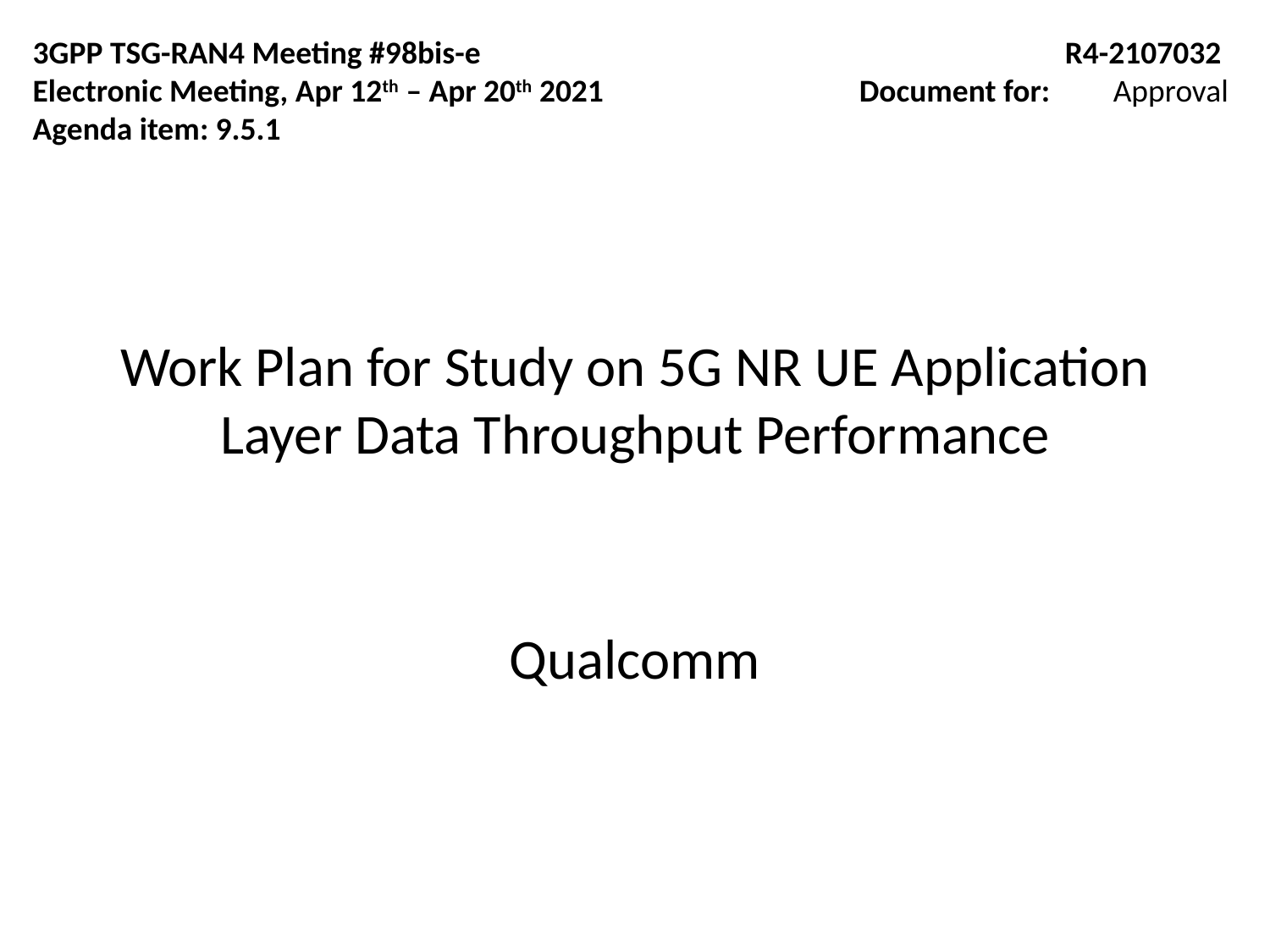

3GPP TSG-RAN4 Meeting #98bis-e
Electronic Meeting, Apr 12th – Apr 20th 2021
Agenda item: 9.5.1
R4-2107032
Document for:	Approval
# Work Plan for Study on 5G NR UE Application Layer Data Throughput Performance
Qualcomm